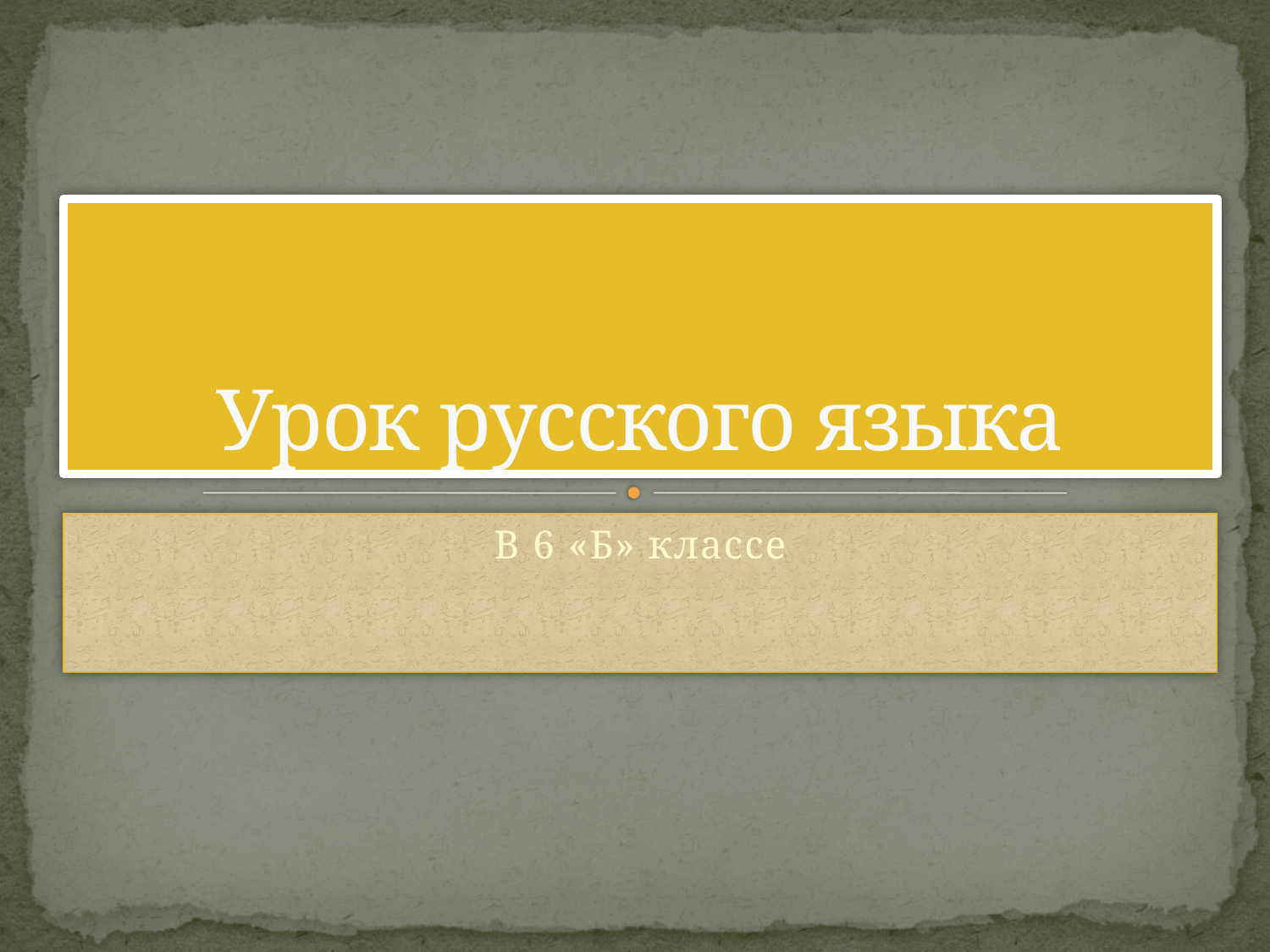

# Урок русского языка
В 6 «Б» классе